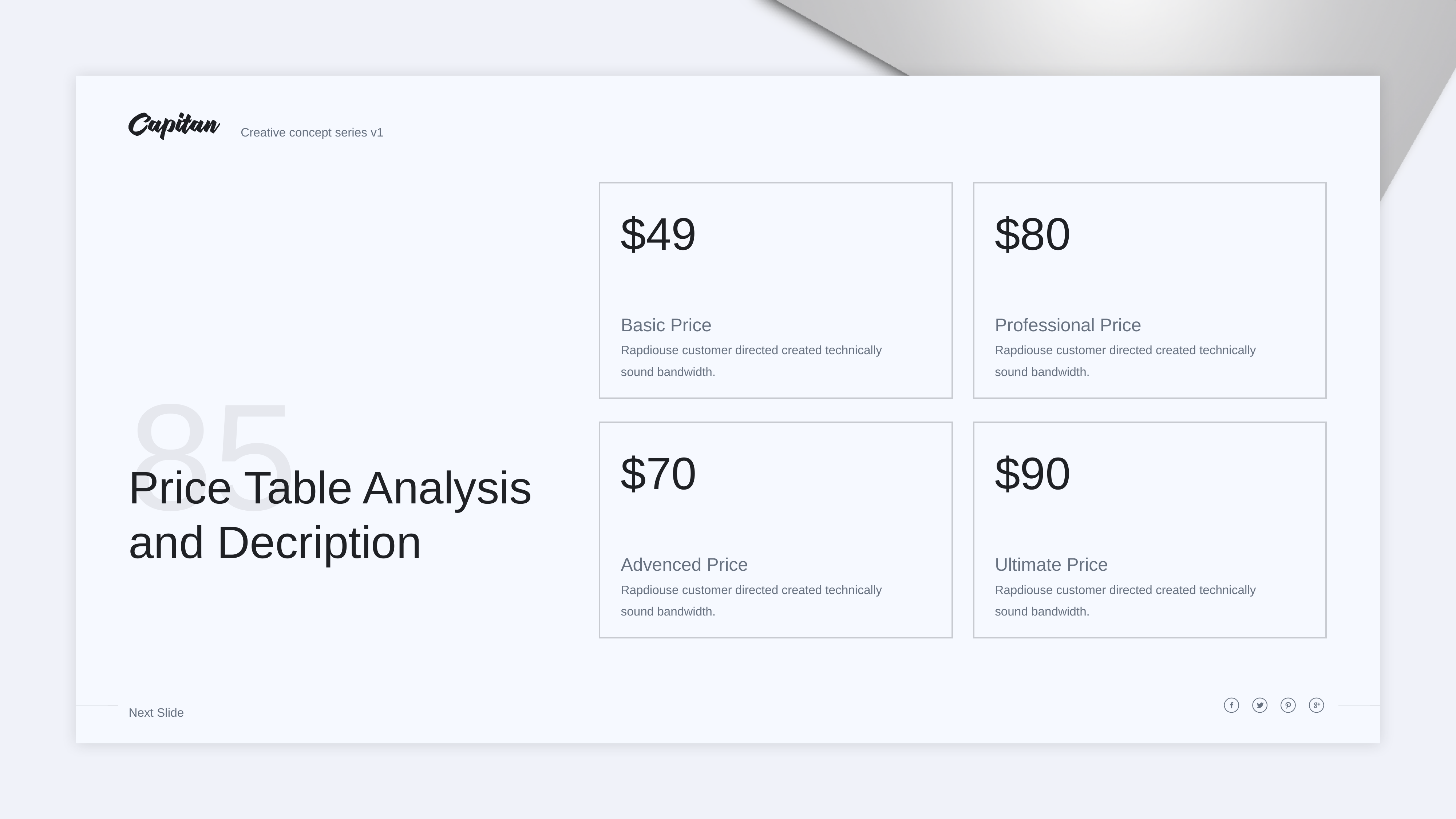

$49
$80
Basic Price
Rapdiouse customer directed created technically
sound bandwidth.
Professional Price
Rapdiouse customer directed created technically
sound bandwidth.
85

$70
$90
Price Table Analysis
and Decription
Advenced Price
Rapdiouse customer directed created technically
sound bandwidth.
Ultimate Price
Rapdiouse customer directed created technically
sound bandwidth.